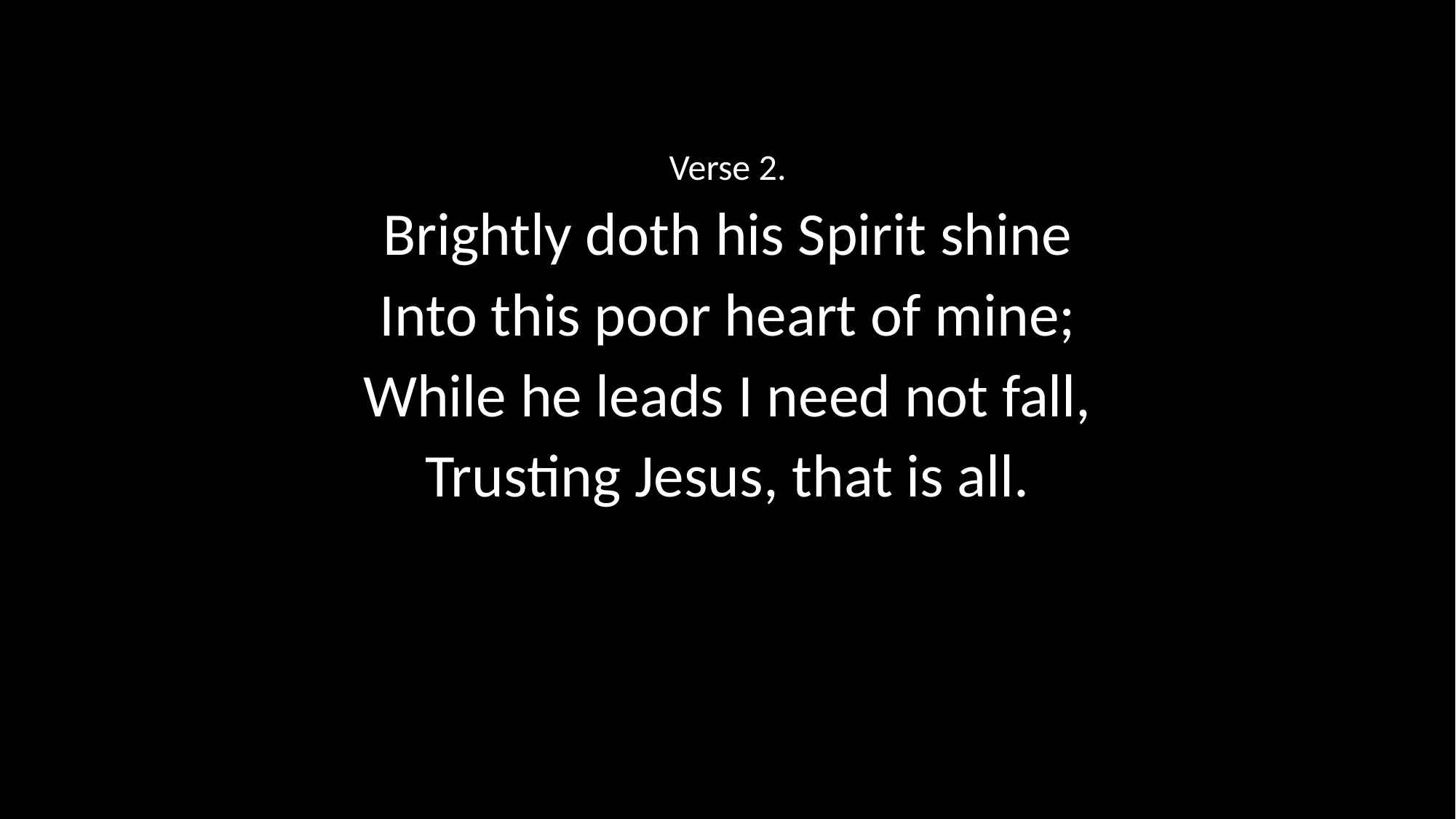

Verse 2.
Brightly doth his Spirit shine
Into this poor heart of mine;
While he leads I need not fall,
Trusting Jesus, that is all.